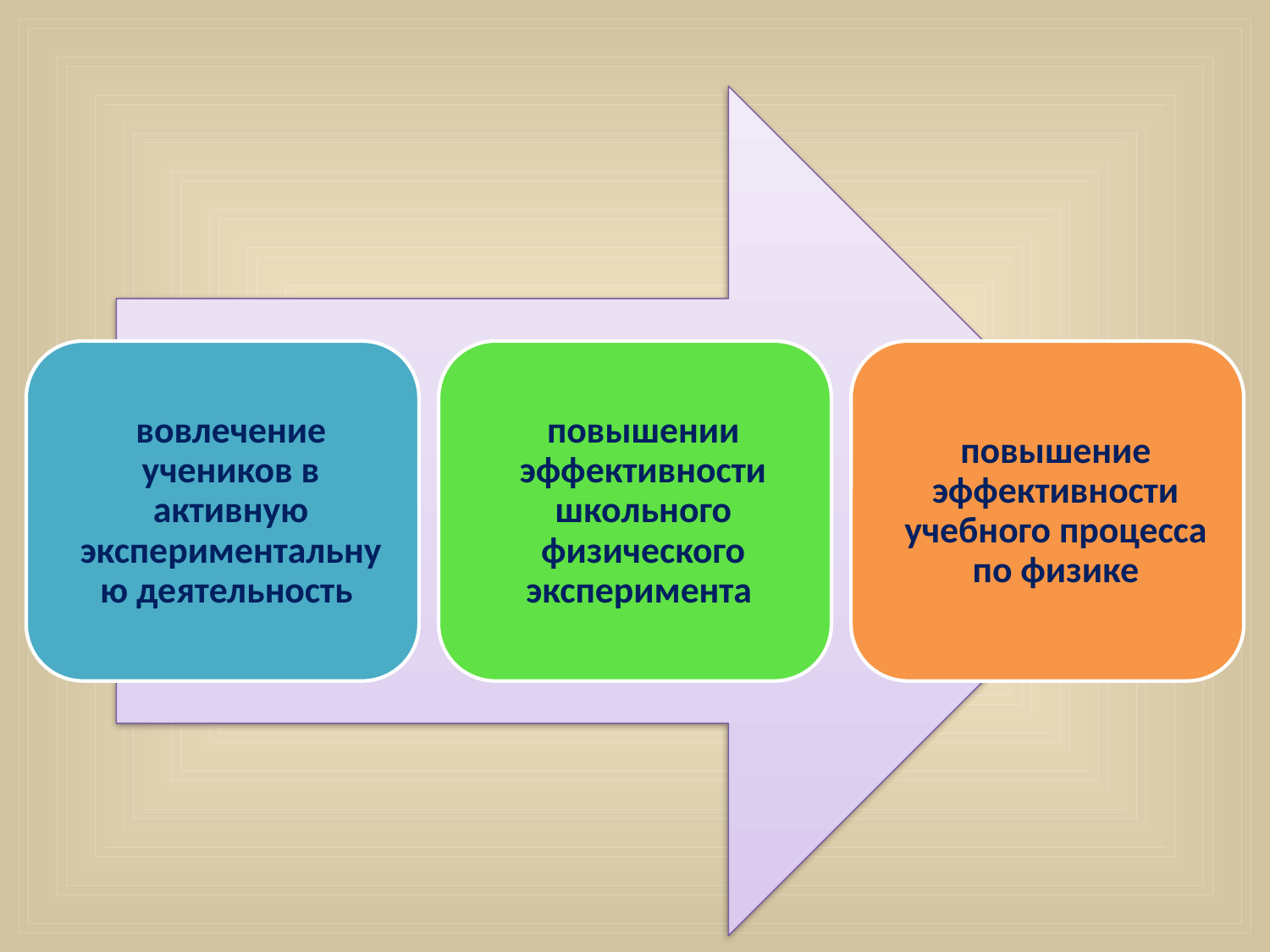

#
вовлечение учеников в активную экспериментальную деятельность
повышении эффективности школьного физического эксперимента
повышение эффективности учебного процесса по физике